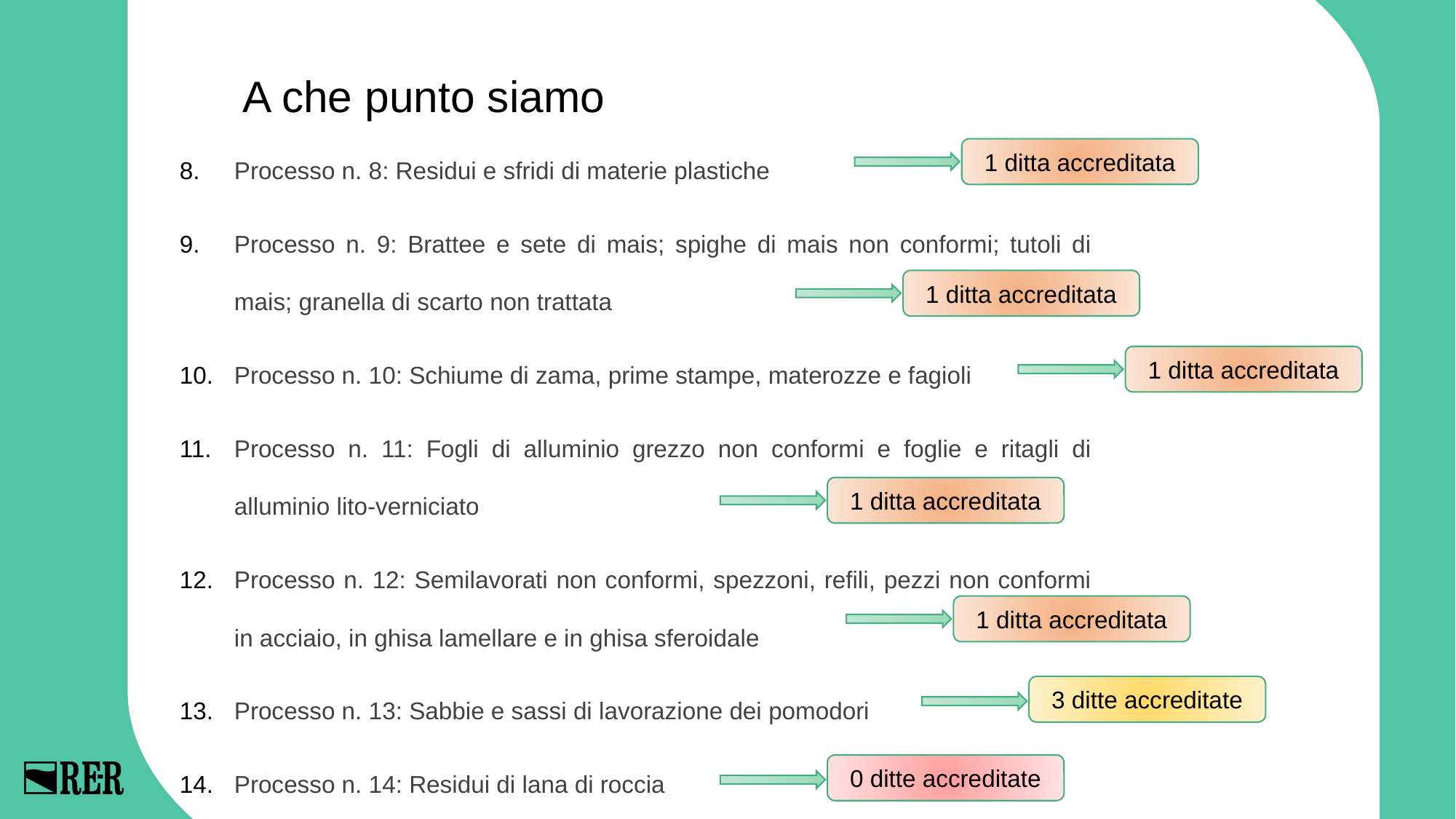

A che punto siamo
Processo n. 8: Residui e sfridi di materie plastiche
Processo n. 9: Brattee e sete di mais; spighe di mais non conformi; tutoli di mais; granella di scarto non trattata
Processo n. 10: Schiume di zama, prime stampe, materozze e fagioli
Processo n. 11: Fogli di alluminio grezzo non conformi e foglie e ritagli di alluminio lito-verniciato
Processo n. 12: Semilavorati non conformi, spezzoni, refili, pezzi non conformi in acciaio, in ghisa lamellare e in ghisa sferoidale
Processo n. 13: Sabbie e sassi di lavorazione dei pomodori
Processo n. 14: Residui di lana di roccia
1 ditta accreditata

1 ditta accreditata

1 ditta accreditata

1 ditta accreditata

1 ditta accreditata

3 ditte accreditate

0 ditte accreditate